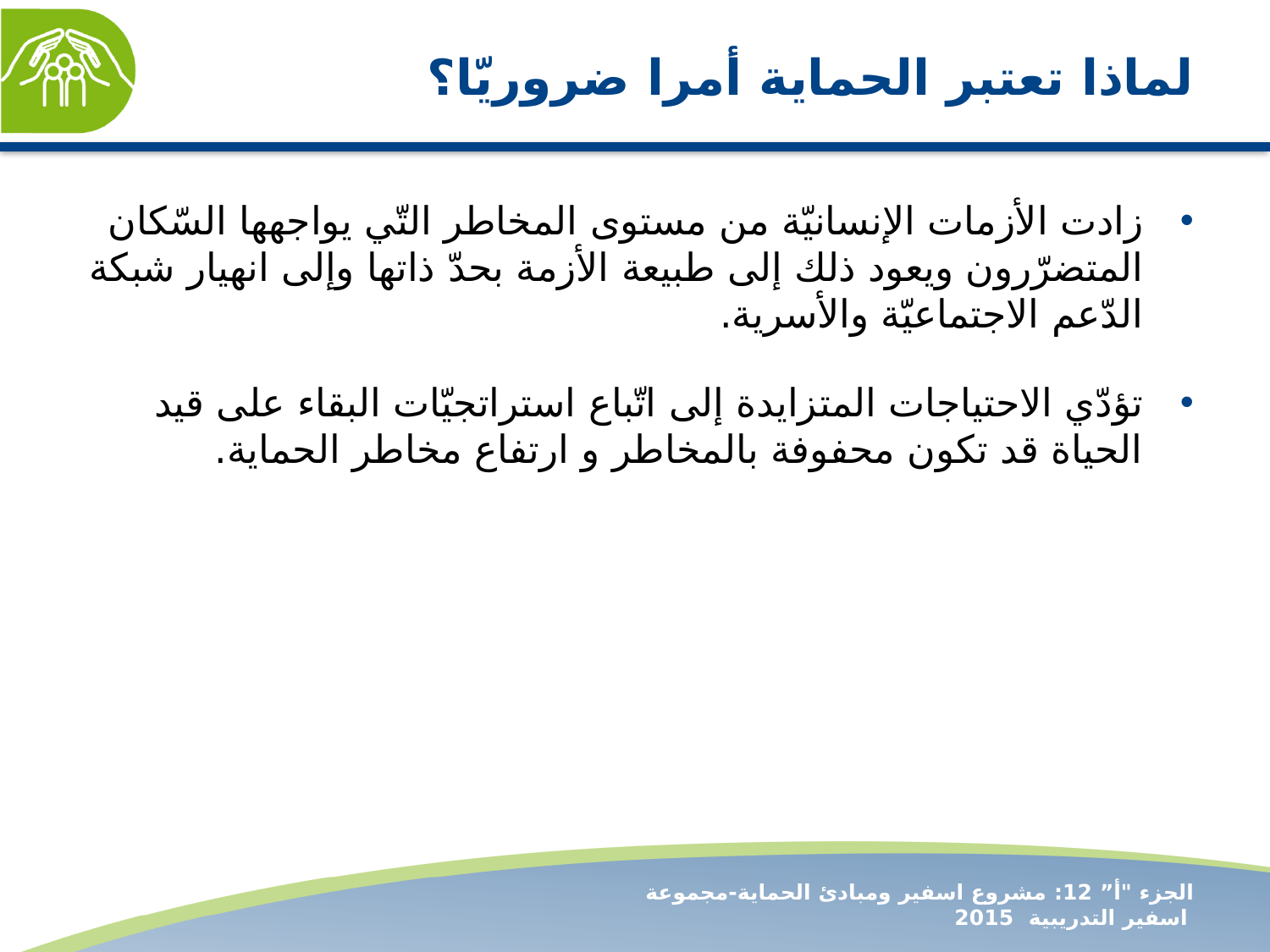

# لماذا تعتبر الحماية أمرا ضروريّا؟
زادت الأزمات الإنسانيّة من مستوى المخاطر التّي يواجهها السّكان المتضرّرون ويعود ذلك إلى طبيعة الأزمة بحدّ ذاتها وإلى انهيار شبكة الدّعم الاجتماعيّة والأسرية.
تؤدّي الاحتياجات المتزايدة إلى اتّباع استراتجيّات البقاء على قيد الحياة قد تكون محفوفة بالمخاطر و ارتفاع مخاطر الحماية.
الجزء "أ” 12: مشروع اسفير ومبادئ الحماية-مجموعة اسفير التدريبية  2015